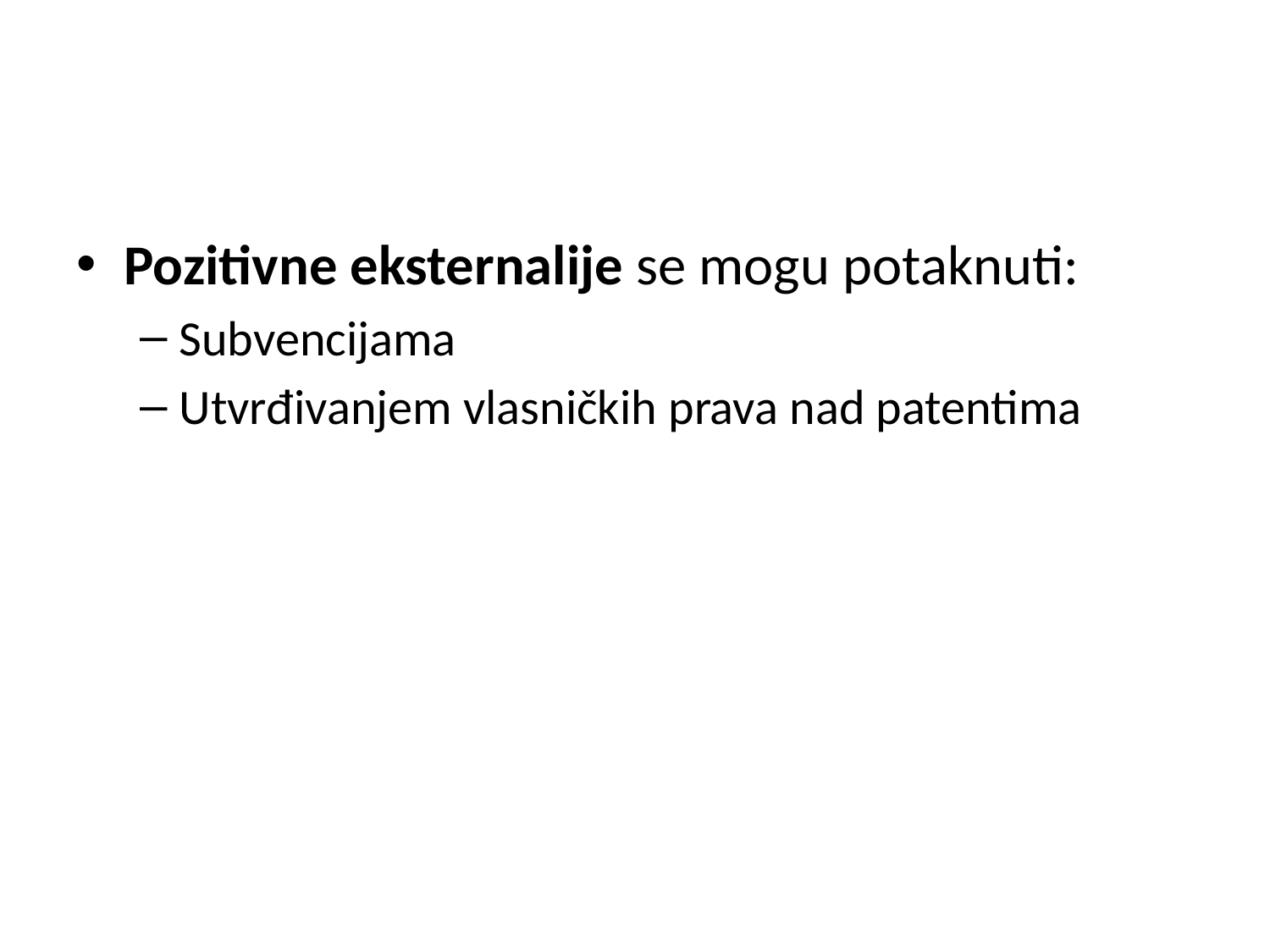

Pozitivne eksternalije se mogu potaknuti:
Subvencijama
Utvrđivanjem vlasničkih prava nad patentima